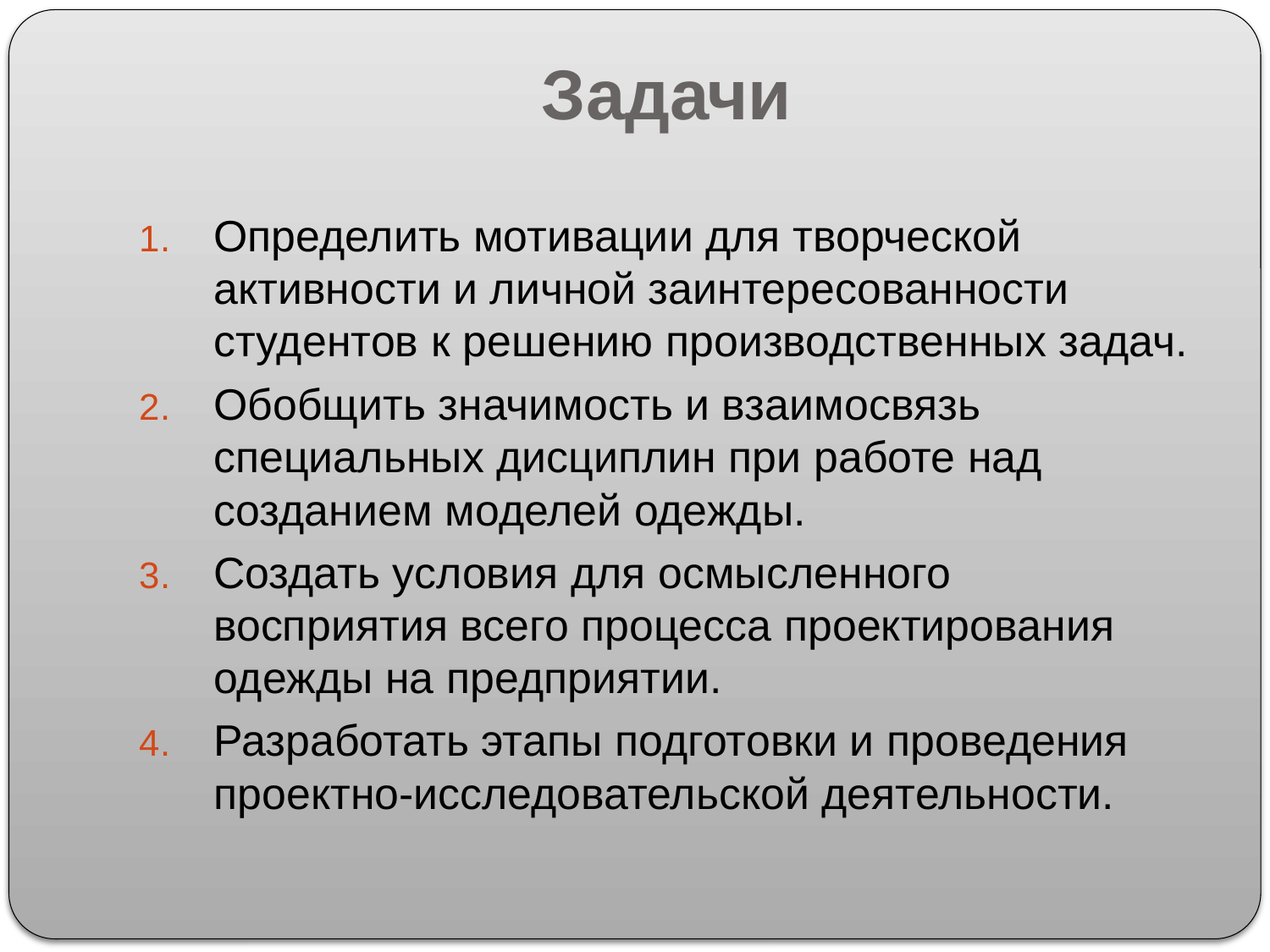

# Задачи
Определить мотивации для творческой активности и личной заинтересованности студентов к решению производственных задач.
Обобщить значимость и взаимосвязь специальных дисциплин при работе над созданием моделей одежды.
Создать условия для осмысленного восприятия всего процесса проектирования одежды на предприятии.
Разработать этапы подготовки и проведения проектно-исследовательской деятельности.